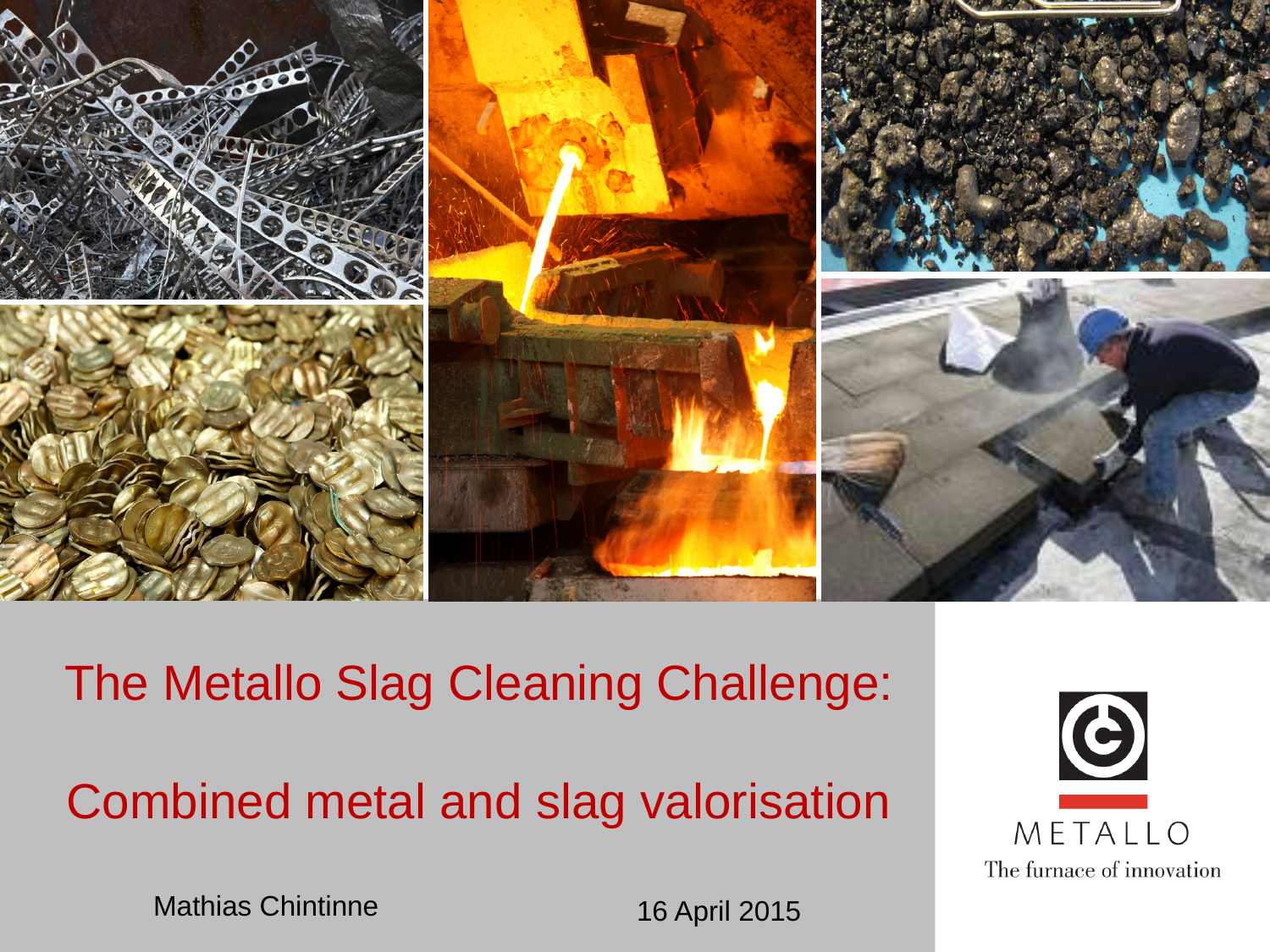

# The Metallo Slag Cleaning Challenge: Combined metal and slag valorisation
Mathias Chintinne
16 April 2015